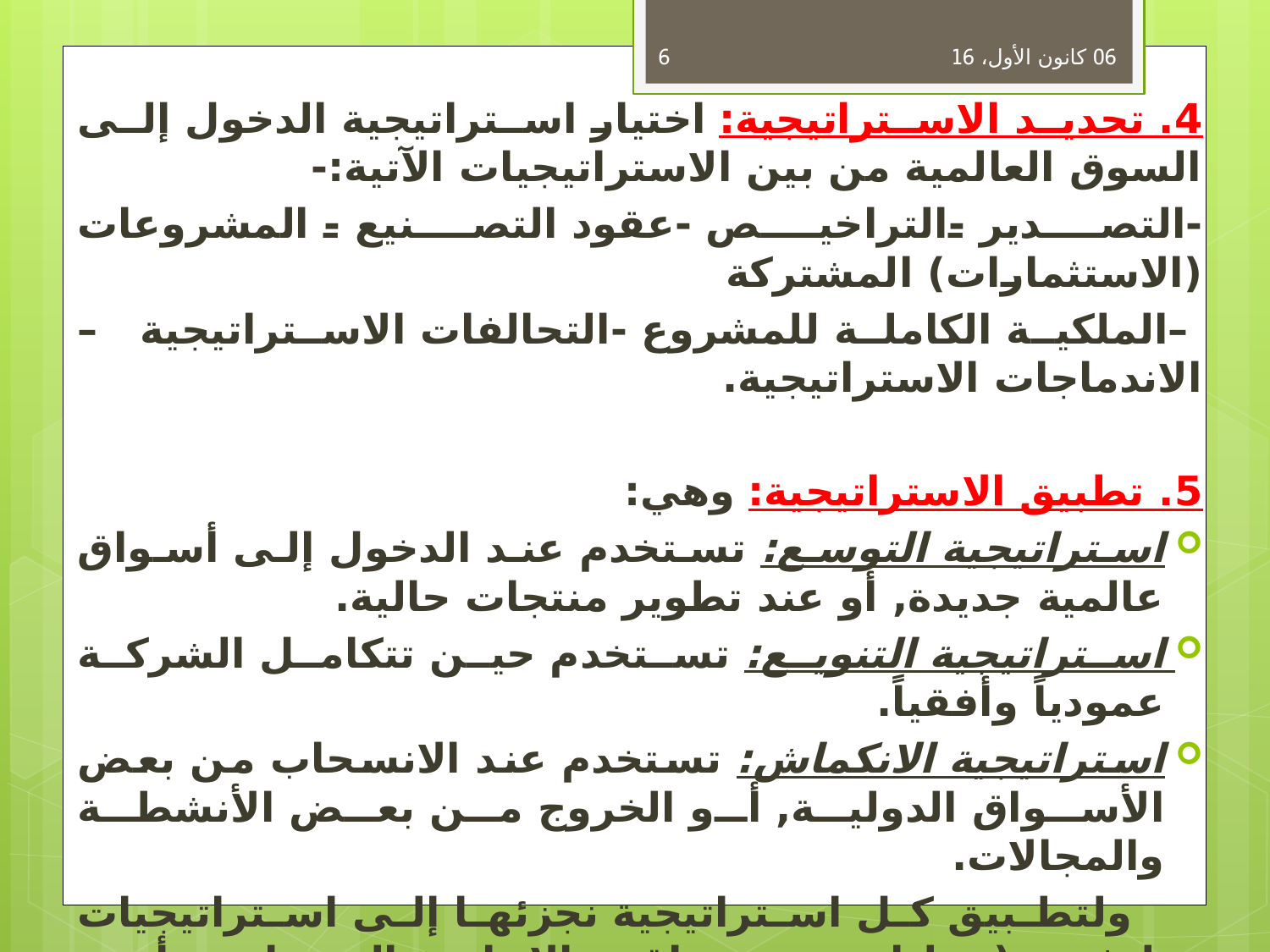

6
06 كانون الأول، 16
4. تحديد الاستراتيجية: اختيار استراتيجية الدخول إلى السوق العالمية من بين الاستراتيجيات الآتية:-
-التصدير -التراخيص -عقود التصنيع - المشروعات (الاستثمارات) المشتركة
 –الملكية الكاملة للمشروع -التحالفات الاستراتيجية   –الاندماجات الاستراتيجية.

5. تطبيق الاستراتيجية: وهي:
استراتيجية التوسع: تستخدم عند الدخول إلى أسواق عالمية جديدة, أو عند تطوير منتجات حالية.
استراتيجية التنويع: تستخدم حين تتكامل الشركة عمودياً وأفقياً.
استراتيجية الانكماش: تستخدم عند الانسحاب من بعض الأسواق الدولية, أو الخروج من بعض الأنشطة والمجالات.
     ولتطبيق كل استراتيجية نجزئها إلى استراتيجيات وظيفية (عمليات تحدد مواقع الإنتاج, والمنتجات, وأين تجمع؟), و(التسويق التي تدور في فلك المزيج التسويقي), و(التحويل التي تحدد مصادر الأموال, واستخدامها, والقروض), و(الموارد البشرية التي تهتم باختيار المديرين الدوليين, تحديد الرواتب والمكافآت والعلاقات الصناعية).